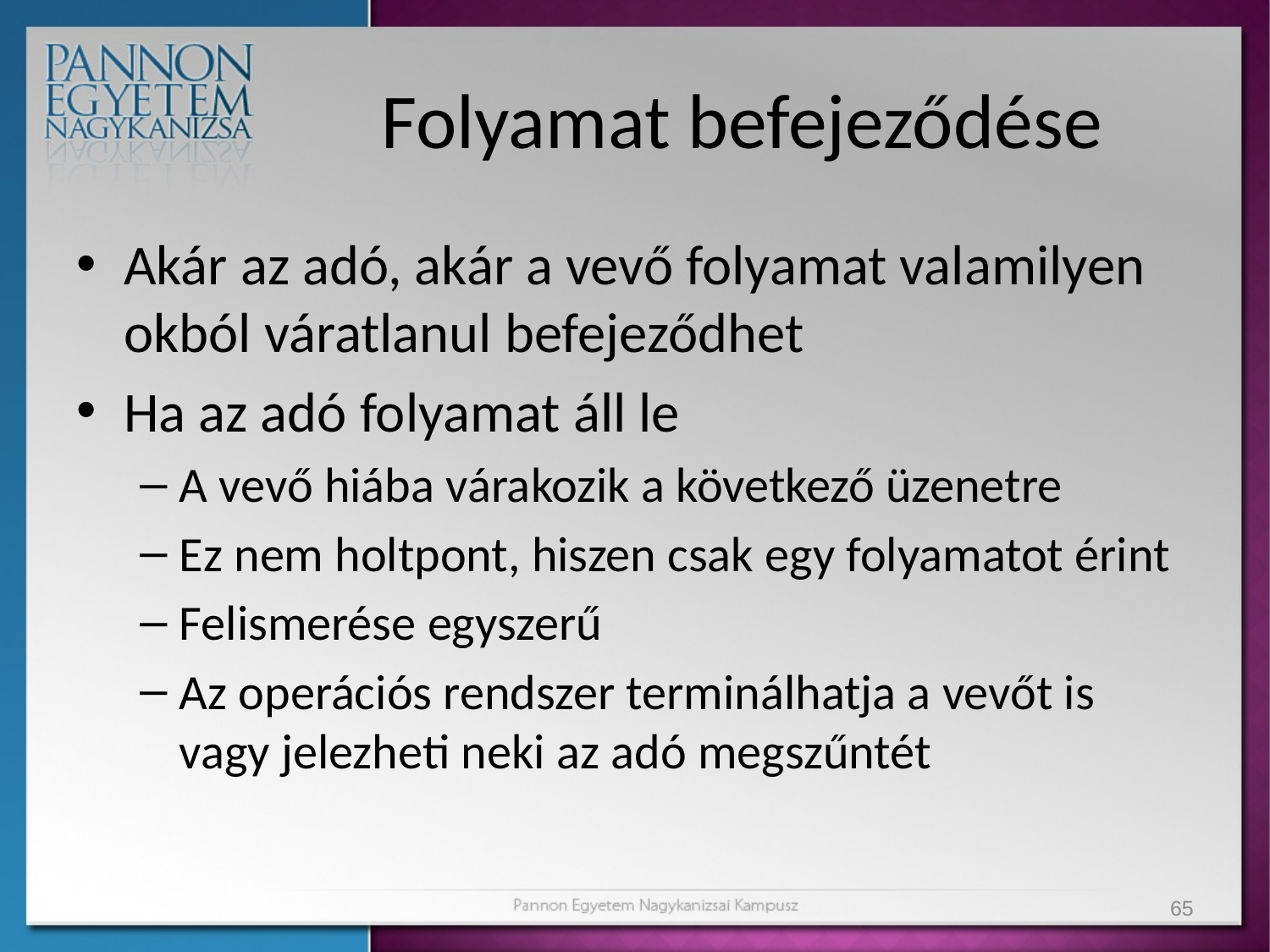

# Folyamat befejeződése
Akár az adó, akár a vevő folyamat valamilyen okból váratlanul befejeződhet
Ha az adó folyamat áll le
A vevő hiába várakozik a következő üzenetre
Ez nem holtpont, hiszen csak egy folyamatot érint
Felismerése egyszerű
Az operációs rendszer terminálhatja a vevőt is vagy jelezheti neki az adó megszűntét
65